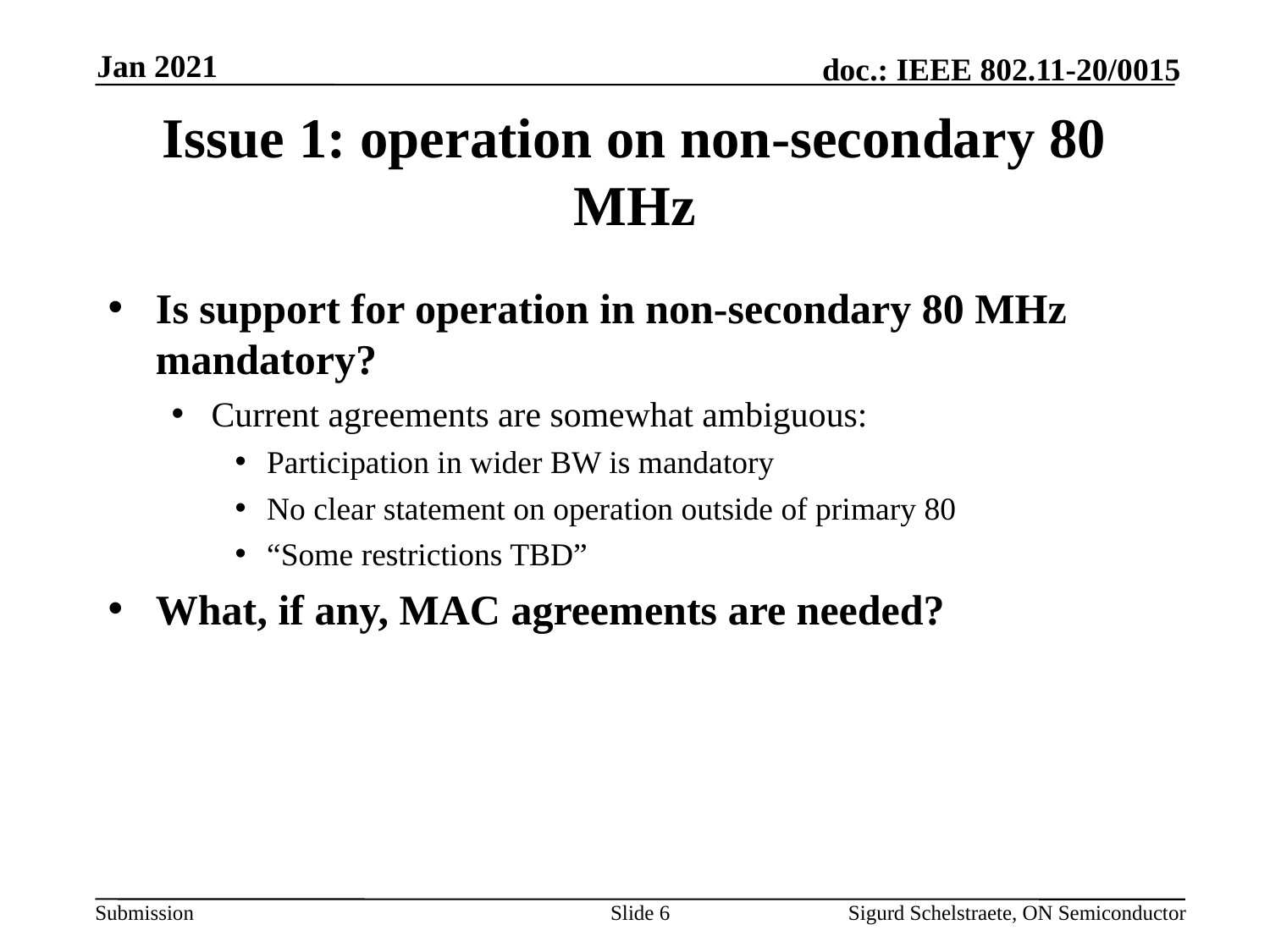

Jan 2021
# Issue 1: operation on non-secondary 80 MHz
Is support for operation in non-secondary 80 MHz mandatory?
Current agreements are somewhat ambiguous:
Participation in wider BW is mandatory
No clear statement on operation outside of primary 80
“Some restrictions TBD”
What, if any, MAC agreements are needed?

Slide 6
Sigurd Schelstraete, ON Semiconductor